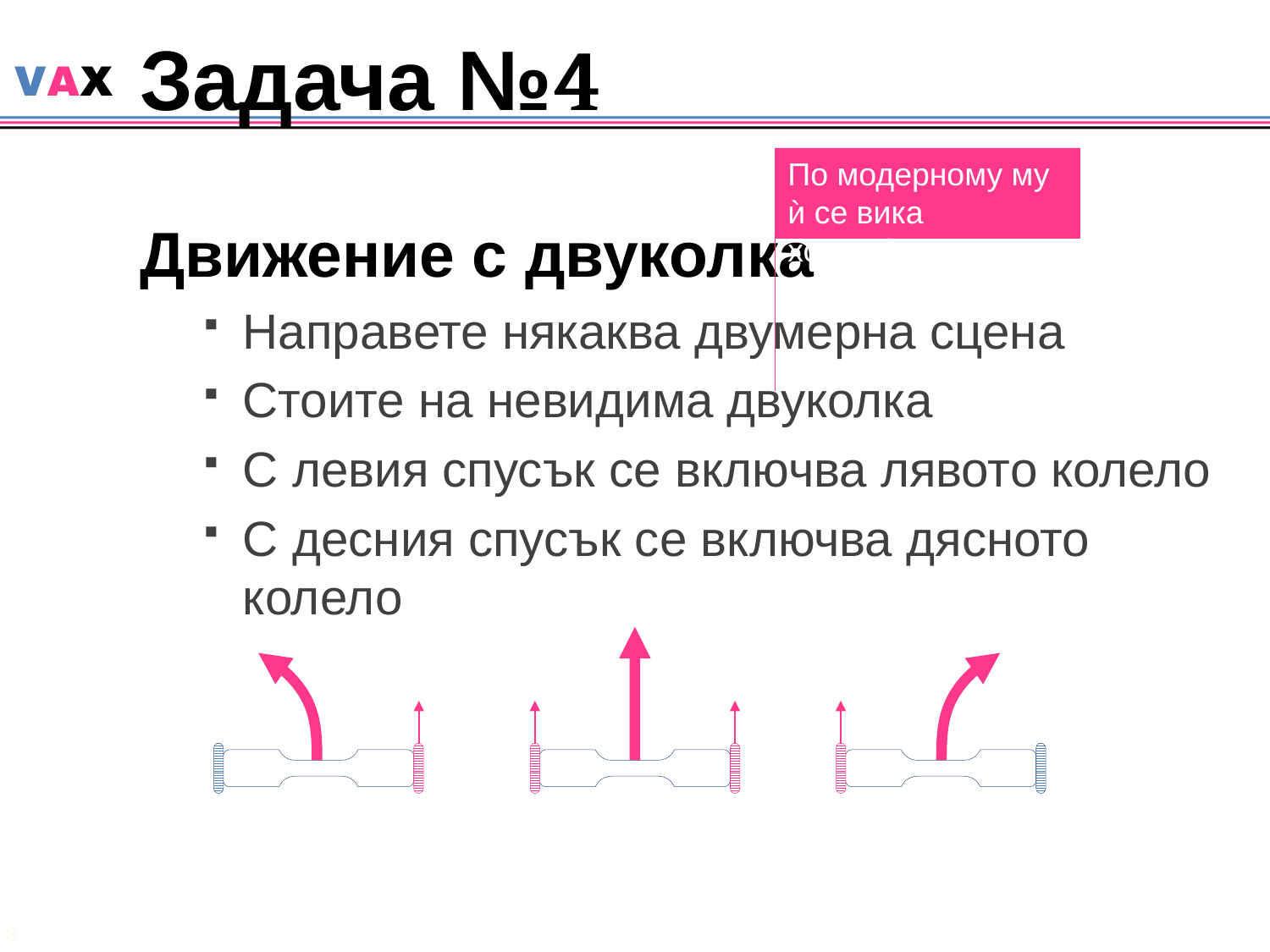

# Задача №4
По модерному му ѝ се вика ховърборд
Движение с двуколка
Направете някаква двумерна сцена
Стоите на невидима двуколка
С левия спусък се включва лявото колело
С десния спусък се включва дясното колело